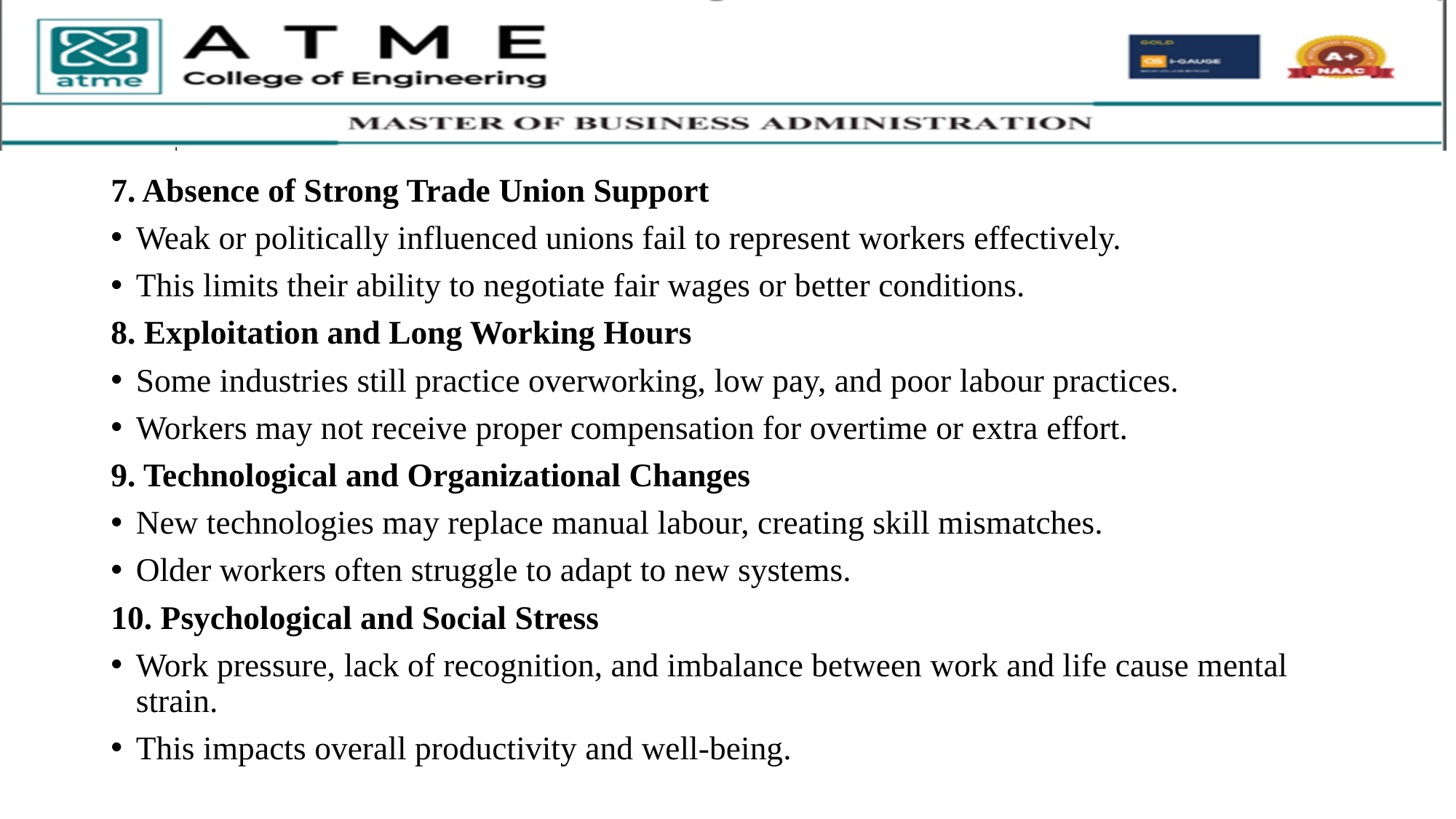

7. Absence of Strong Trade Union Support
Weak or politically influenced unions fail to represent workers effectively.
This limits their ability to negotiate fair wages or better conditions.
8. Exploitation and Long Working Hours
Some industries still practice overworking, low pay, and poor labour practices.
Workers may not receive proper compensation for overtime or extra effort.
9. Technological and Organizational Changes
New technologies may replace manual labour, creating skill mismatches.
Older workers often struggle to adapt to new systems.
10. Psychological and Social Stress
Work pressure, lack of recognition, and imbalance between work and life cause mental strain.
This impacts overall productivity and well-being.